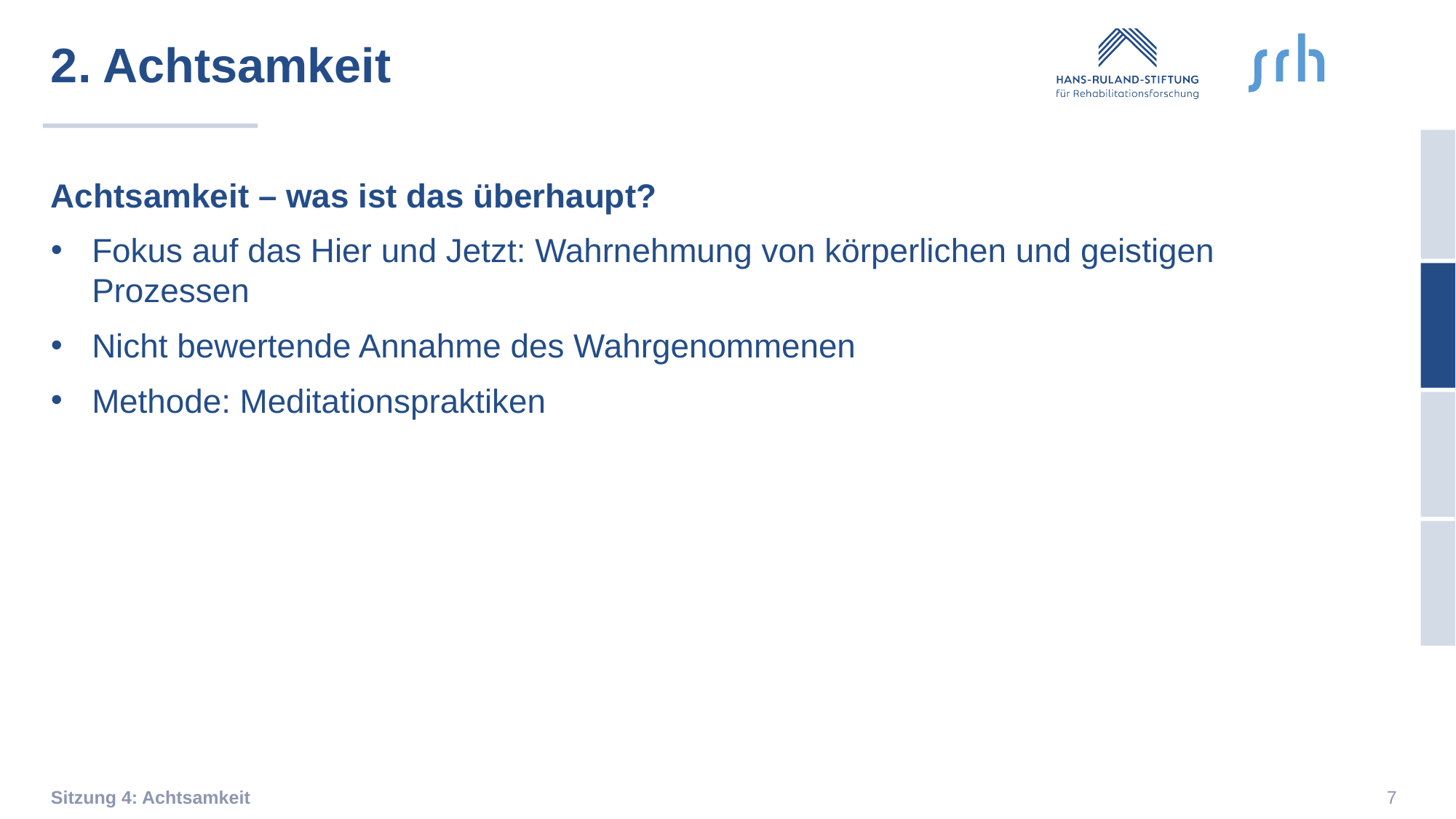

# 2. Achtsamkeit
Achtsamkeit – was ist das überhaupt?
Fokus auf das Hier und Jetzt: Wahrnehmung von körperlichen und geistigen Prozessen
Nicht bewertende Annahme des Wahrgenommenen
Methode: Meditationspraktiken
Sitzung 4: Achtsamkeit
7